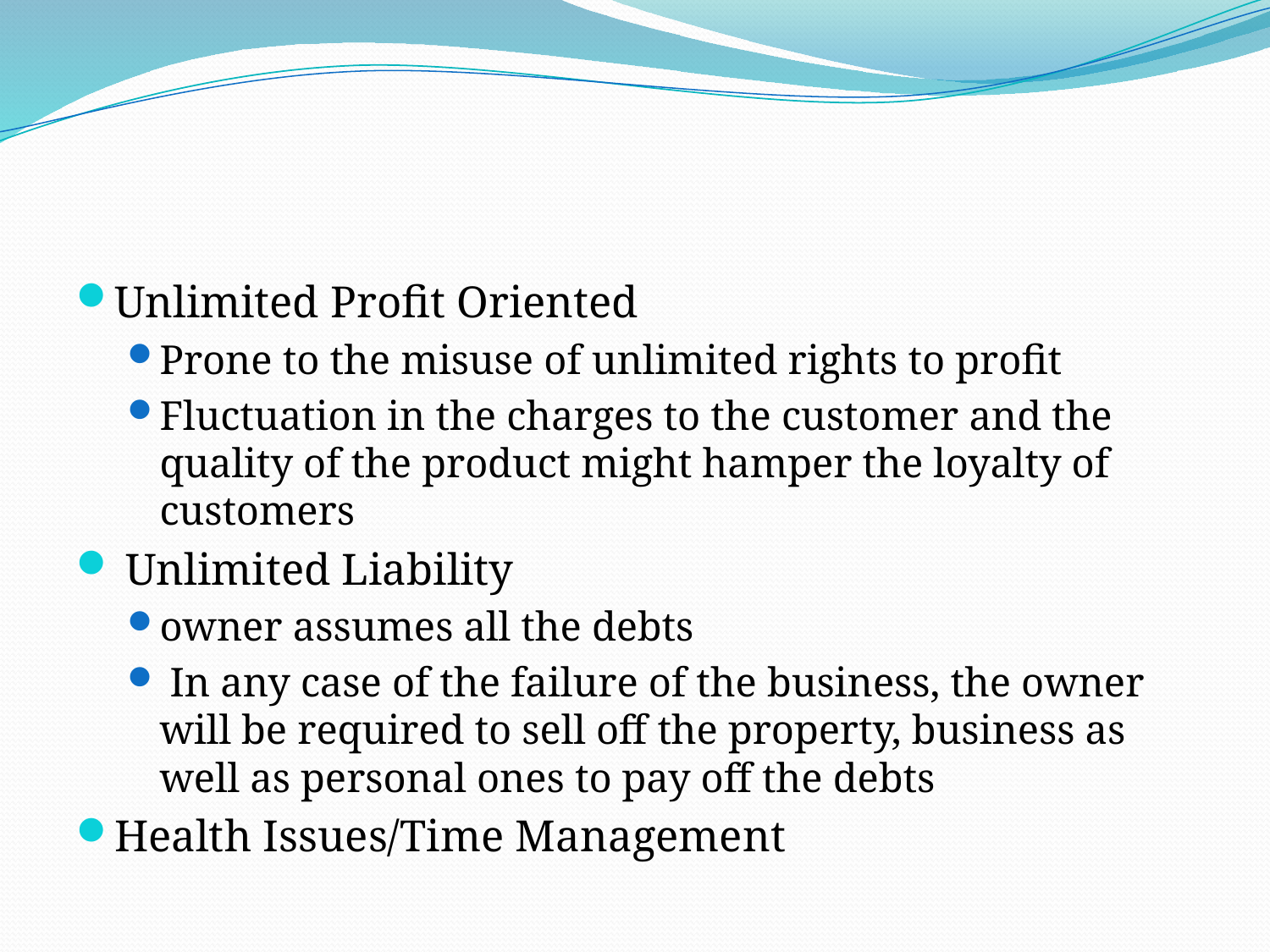

#
Unlimited Profit Oriented
Prone to the misuse of unlimited rights to profit
Fluctuation in the charges to the customer and the quality of the product might hamper the loyalty of customers
 Unlimited Liability
owner assumes all the debts
 In any case of the failure of the business, the owner will be required to sell off the property, business as well as personal ones to pay off the debts
Health Issues/Time Management